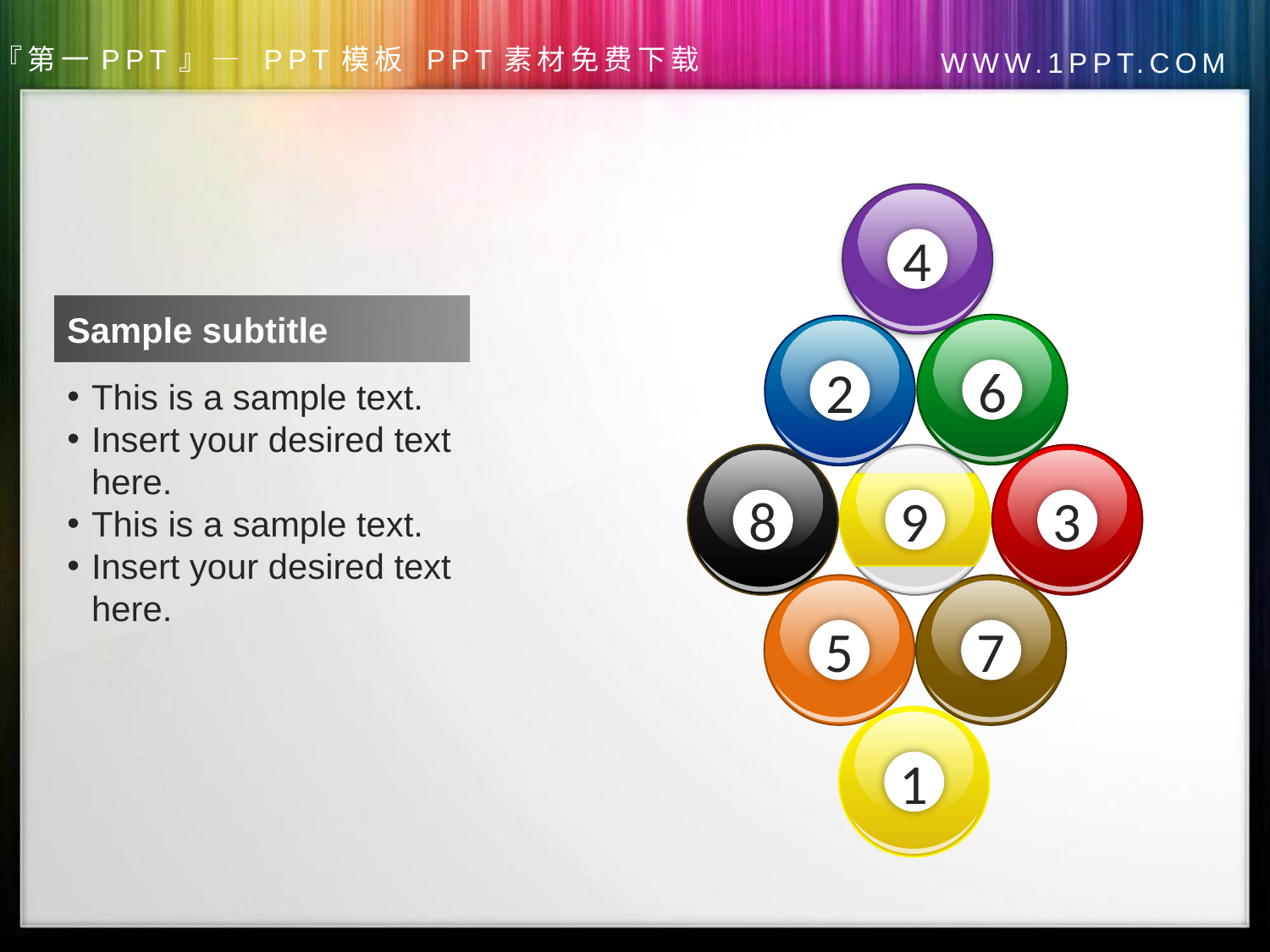

4

Sample subtitle
This is a sample text.
Insert your desired text here.
This is a sample text.
Insert your desired text here.

6

2

8

9

3

5

7

1